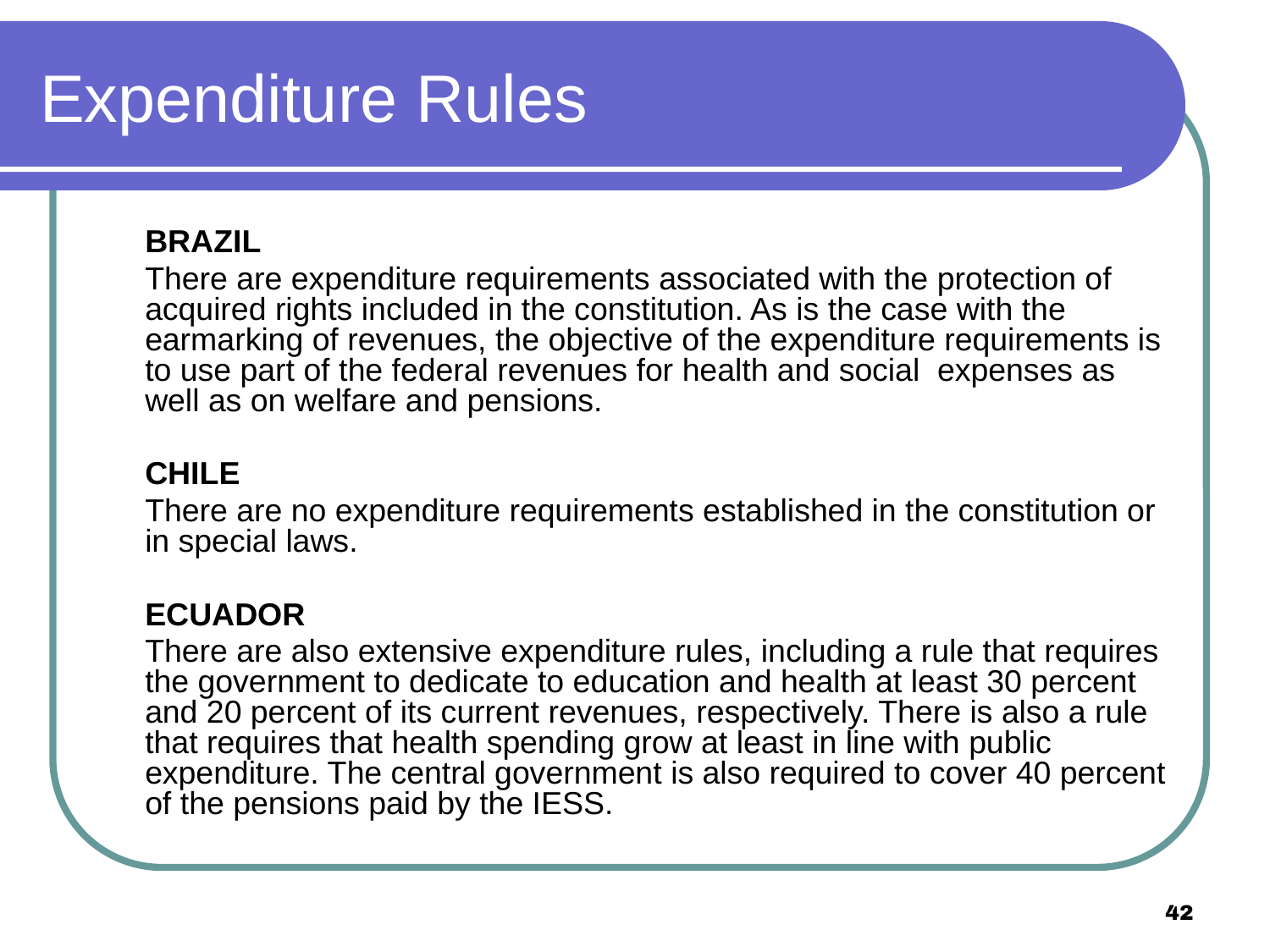

# Expenditure Rules
	BRAZIL
	There are expenditure requirements associated with the protection of acquired rights included in the constitution. As is the case with the earmarking of revenues, the objective of the expenditure requirements is to use part of the federal revenues for health and social  expenses as well as on welfare and pensions.

	CHILE
	There are no expenditure requirements established in the constitution or in special laws.

	ECUADOR
	There are also extensive expenditure rules, including a rule that requires the government to dedicate to education and health at least 30 percent and 20 percent of its current revenues, respectively. There is also a rule that requires that health spending grow at least in line with public expenditure. The central government is also required to cover 40 percent of the pensions paid by the IESS.
42